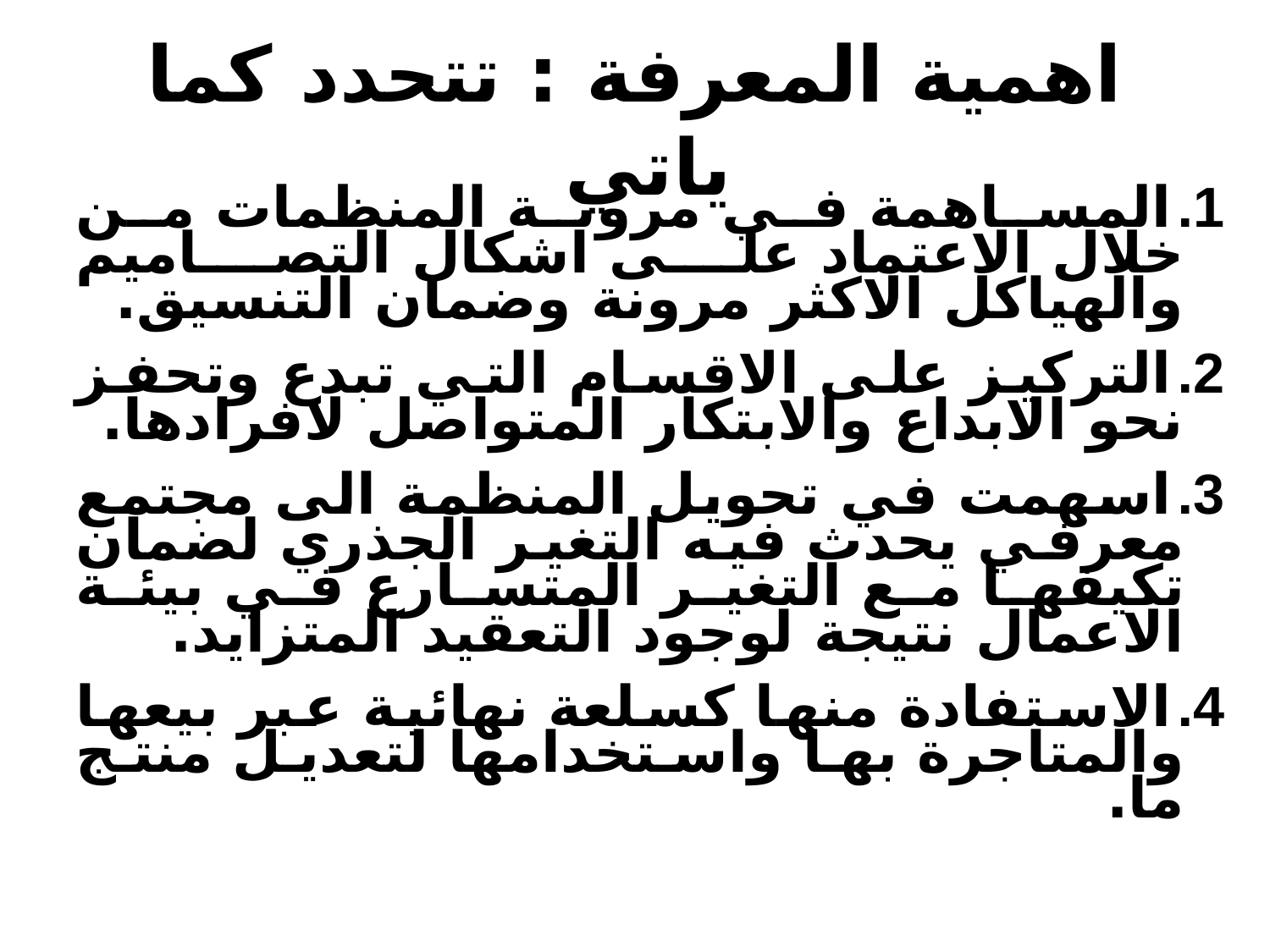

# اهمية المعرفة : تتحدد كما ياتي
المساهمة في مرونة المنظمات من خلال الاعتماد على اشكال التصاميم والهياكل الاكثر مرونة وضمان التنسيق.
التركيز على الاقسام التي تبدع وتحفز نحو الابداع والابتكار المتواصل لافرادها.
اسهمت في تحويل المنظمة الى مجتمع معرفي يحدث فيه التغير الجذري لضمان تكيفها مع التغير المتسارع في بيئة الاعمال نتيجة لوجود التعقيد المتزايد.
الاستفادة منها كسلعة نهائية عبر بيعها والمتاجرة بها واستخدامها لتعديل منتج ما.